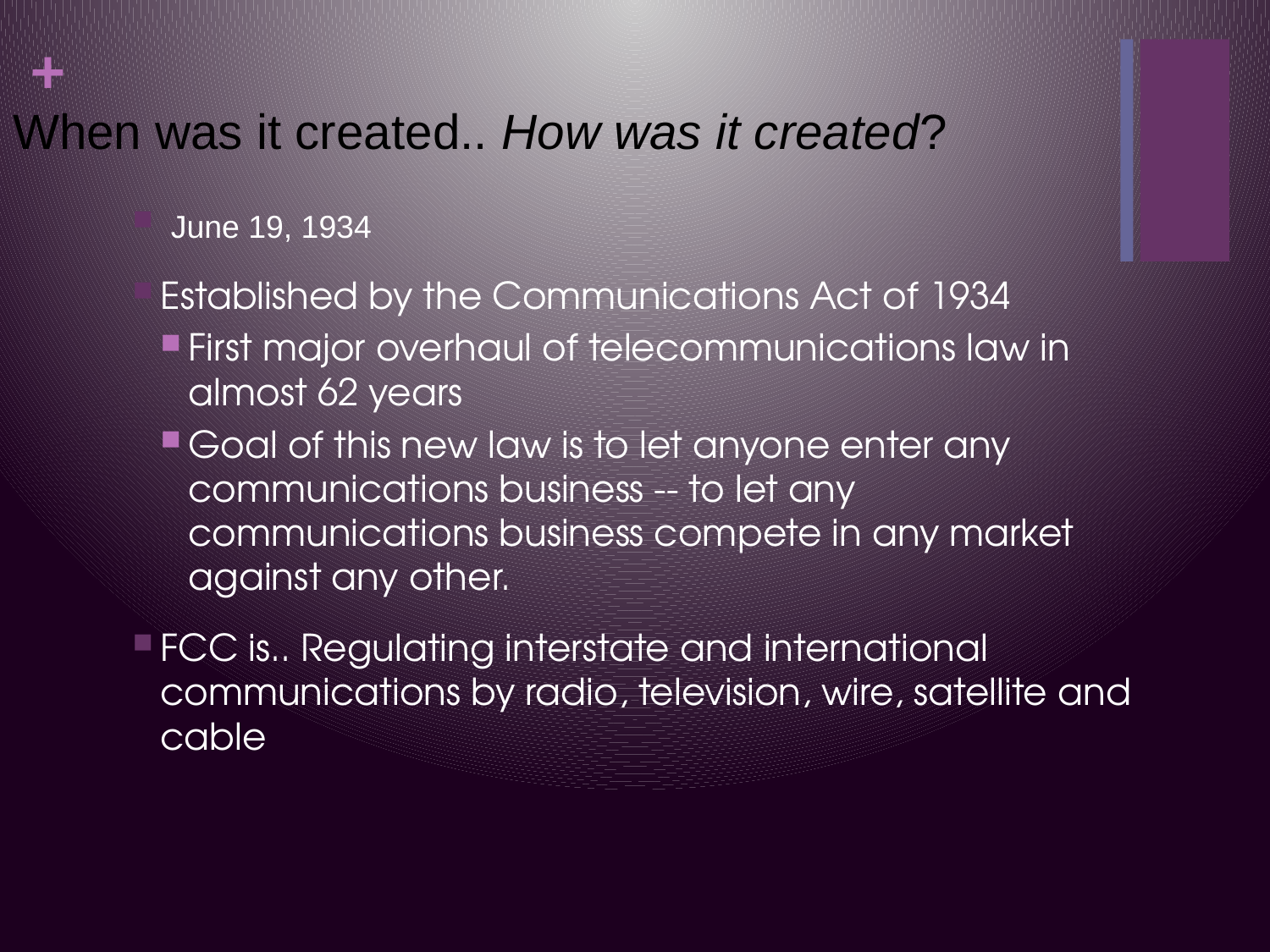

# When was it created.. How was it created?
 June 19, 1934
Established by the Communications Act of 1934
First major overhaul of telecommunications law in almost 62 years
Goal of this new law is to let anyone enter any communications business -- to let any communications business compete in any market against any other.
FCC is.. Regulating interstate and international communications by radio, television, wire, satellite and cable